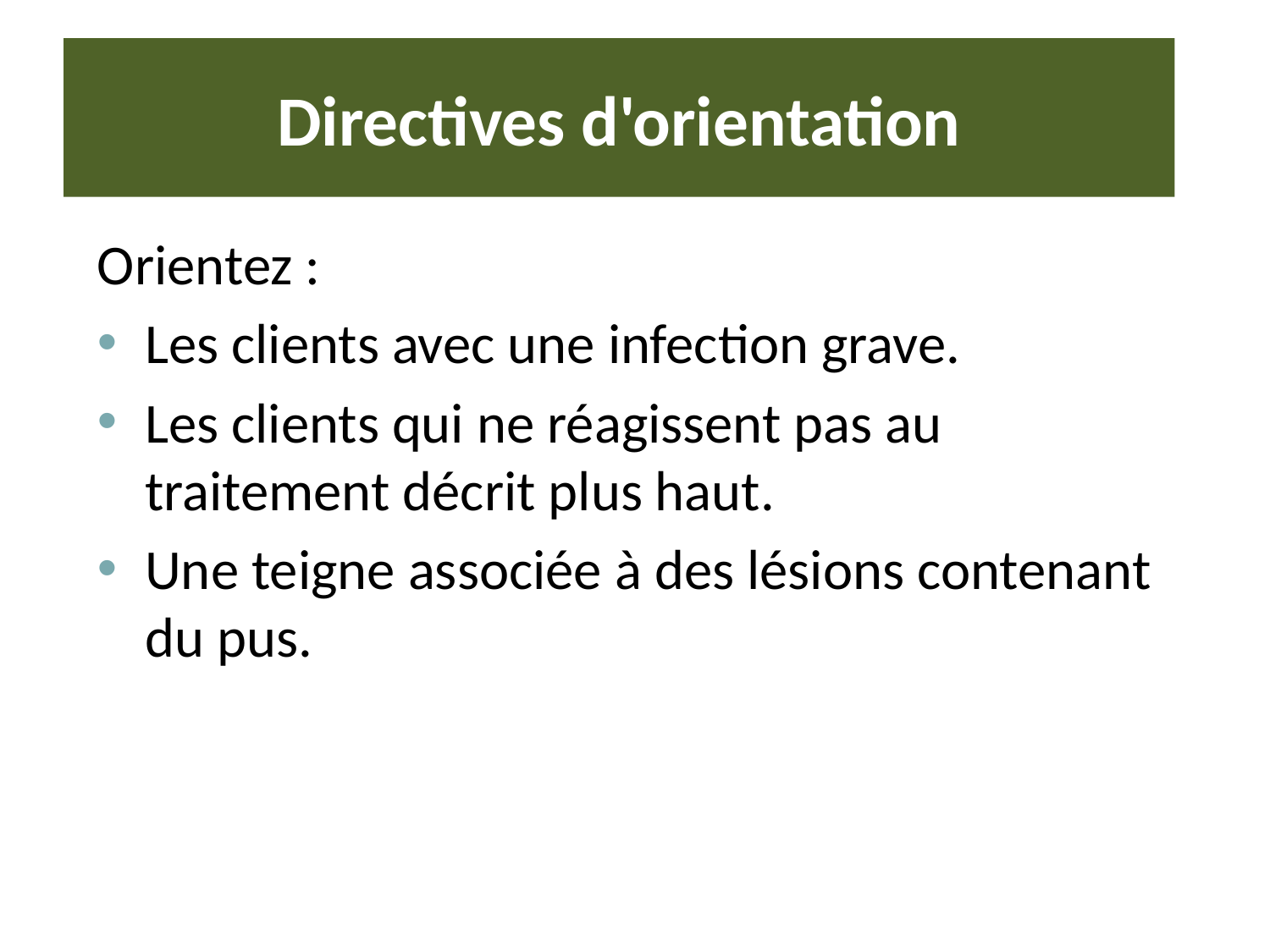

# Directives d'orientation
Orientez :
Les clients avec une infection grave.
Les clients qui ne réagissent pas au traitement décrit plus haut.
Une teigne associée à des lésions contenant du pus.